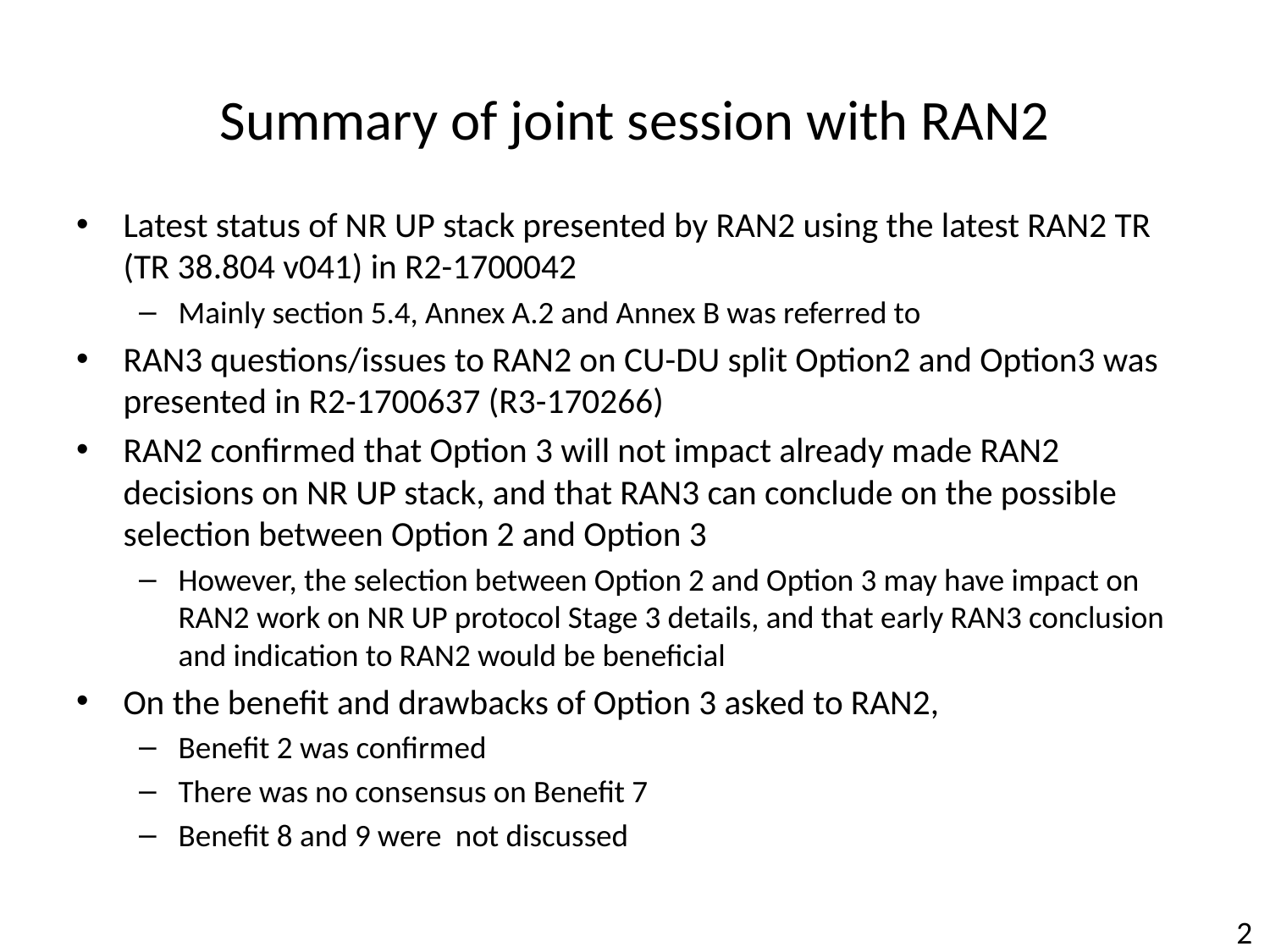

# Summary of joint session with RAN2
Latest status of NR UP stack presented by RAN2 using the latest RAN2 TR (TR 38.804 v041) in R2-1700042
Mainly section 5.4, Annex A.2 and Annex B was referred to
RAN3 questions/issues to RAN2 on CU-DU split Option2 and Option3 was presented in R2-1700637 (R3-170266)
RAN2 confirmed that Option 3 will not impact already made RAN2 decisions on NR UP stack, and that RAN3 can conclude on the possible selection between Option 2 and Option 3
However, the selection between Option 2 and Option 3 may have impact on RAN2 work on NR UP protocol Stage 3 details, and that early RAN3 conclusion and indication to RAN2 would be beneficial
On the benefit and drawbacks of Option 3 asked to RAN2,
Benefit 2 was confirmed
There was no consensus on Benefit 7
Benefit 8 and 9 were  not discussed
2